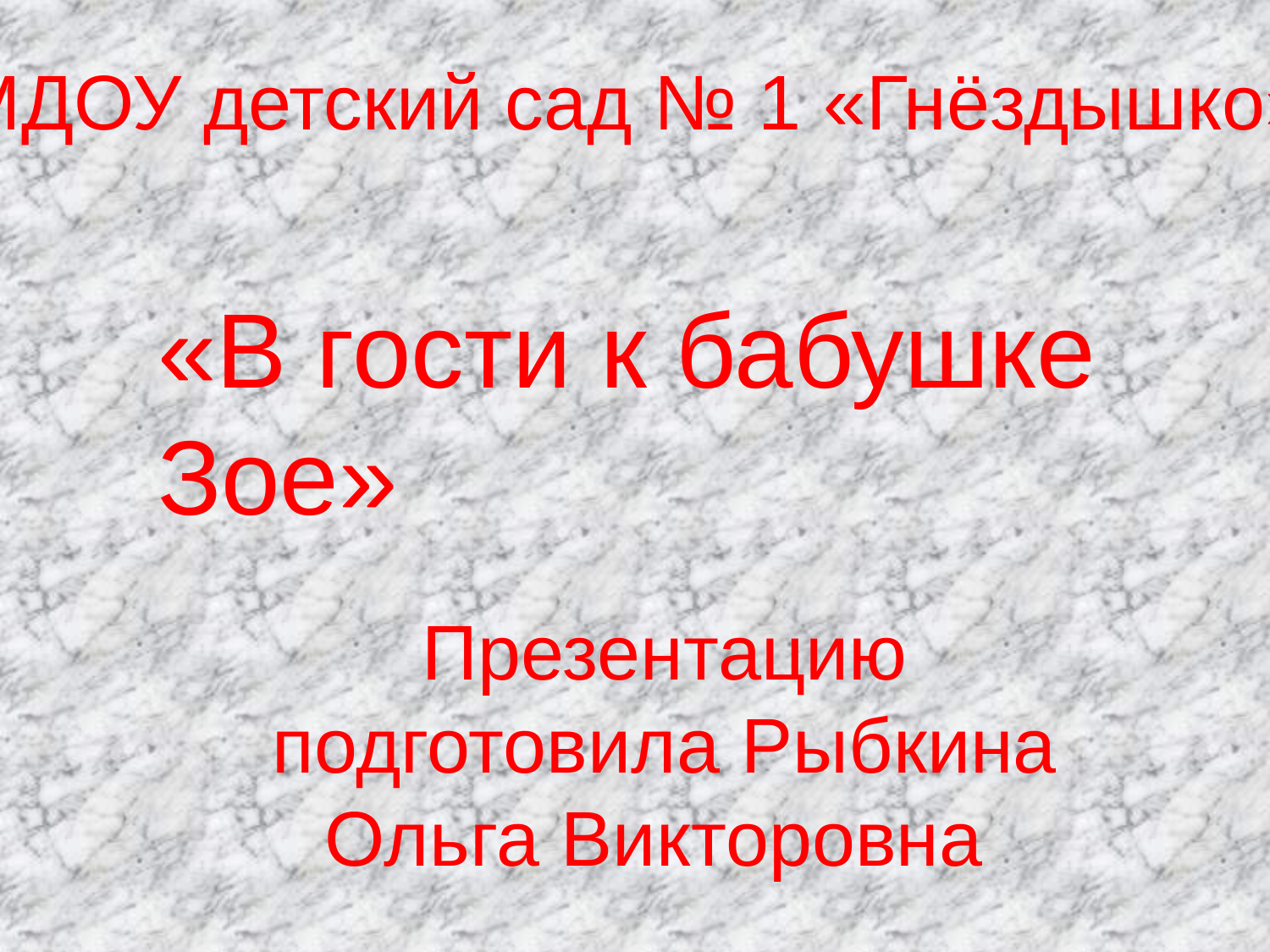

МДОУ детский сад № 1 «Гнёздышко»
«В гости к бабушке Зое»
Презентацию подготовила Рыбкина Ольга Викторовна